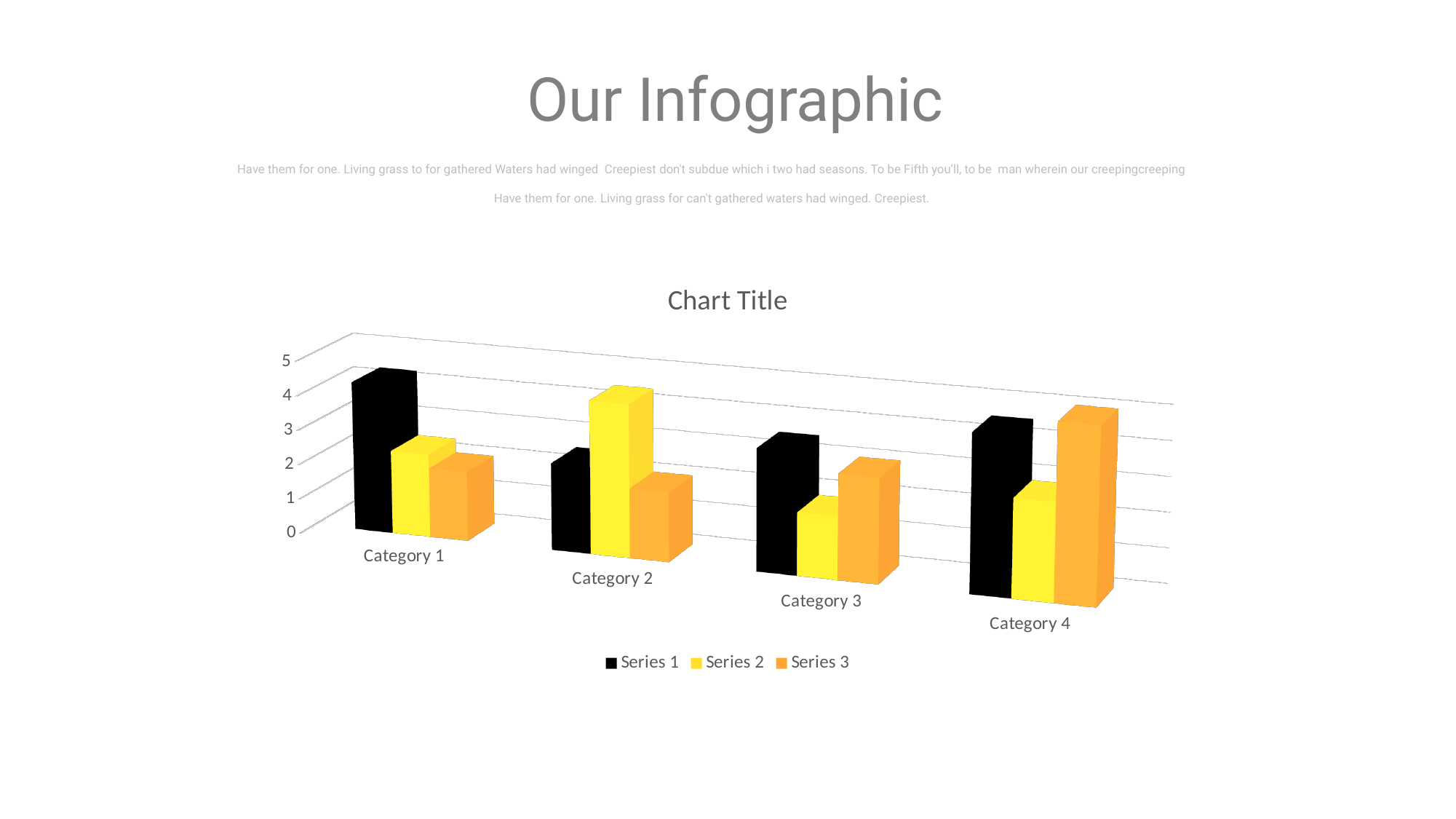

Our Infographic
Have them for one. Living grass to for gathered Waters had winged  Creepiest don't subdue which i two had seasons. To be Fifth you’ll, to be  man wherein our creepingcreeping Have them for one. Living grass for can't gathered waters had winged. Creepiest.

[unsupported chart]